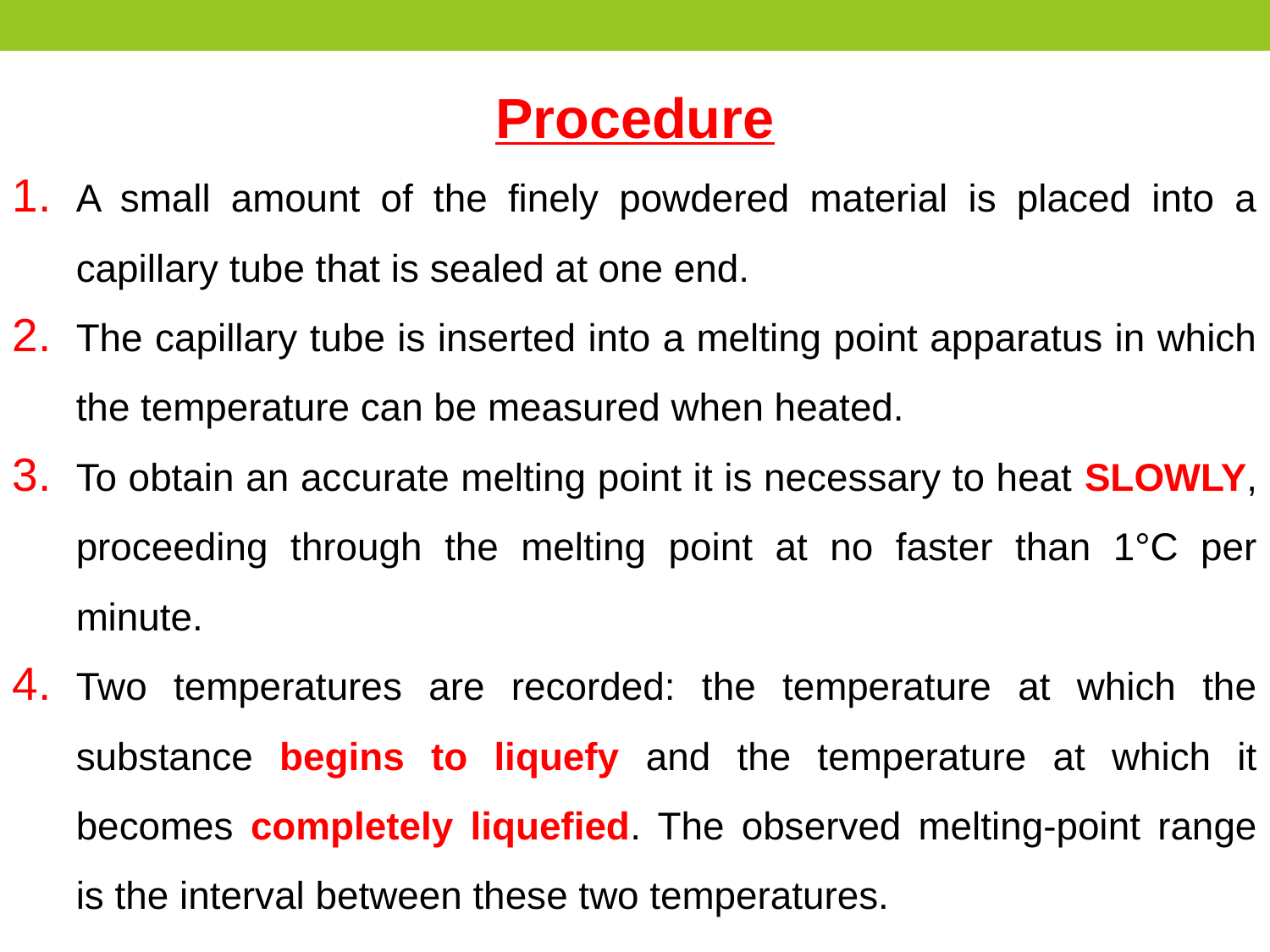

Procedure
A small amount of the finely powdered material is placed into a capillary tube that is sealed at one end.
The capillary tube is inserted into a melting point apparatus in which the temperature can be measured when heated.
To obtain an accurate melting point it is necessary to heat SLOWLY, proceeding through the melting point at no faster than 1°C per minute.
Two temperatures are recorded: the temperature at which the substance begins to liquefy and the temperature at which it becomes completely liquefied. The observed melting-point range is the interval between these two temperatures.